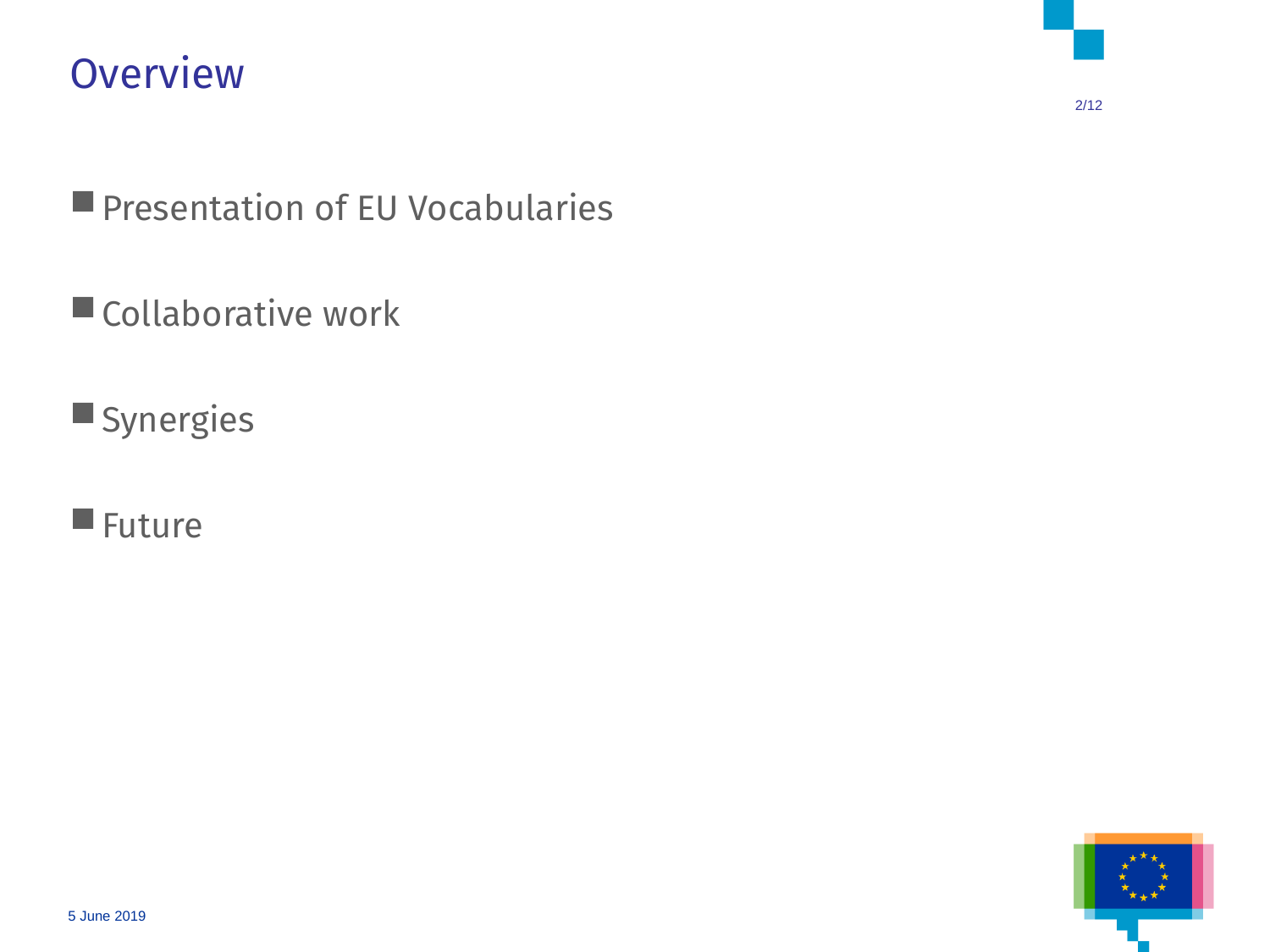

# Overview
2/12
Presentation of EU Vocabularies

Collaborative work

Synergies

Future
5 June 2019